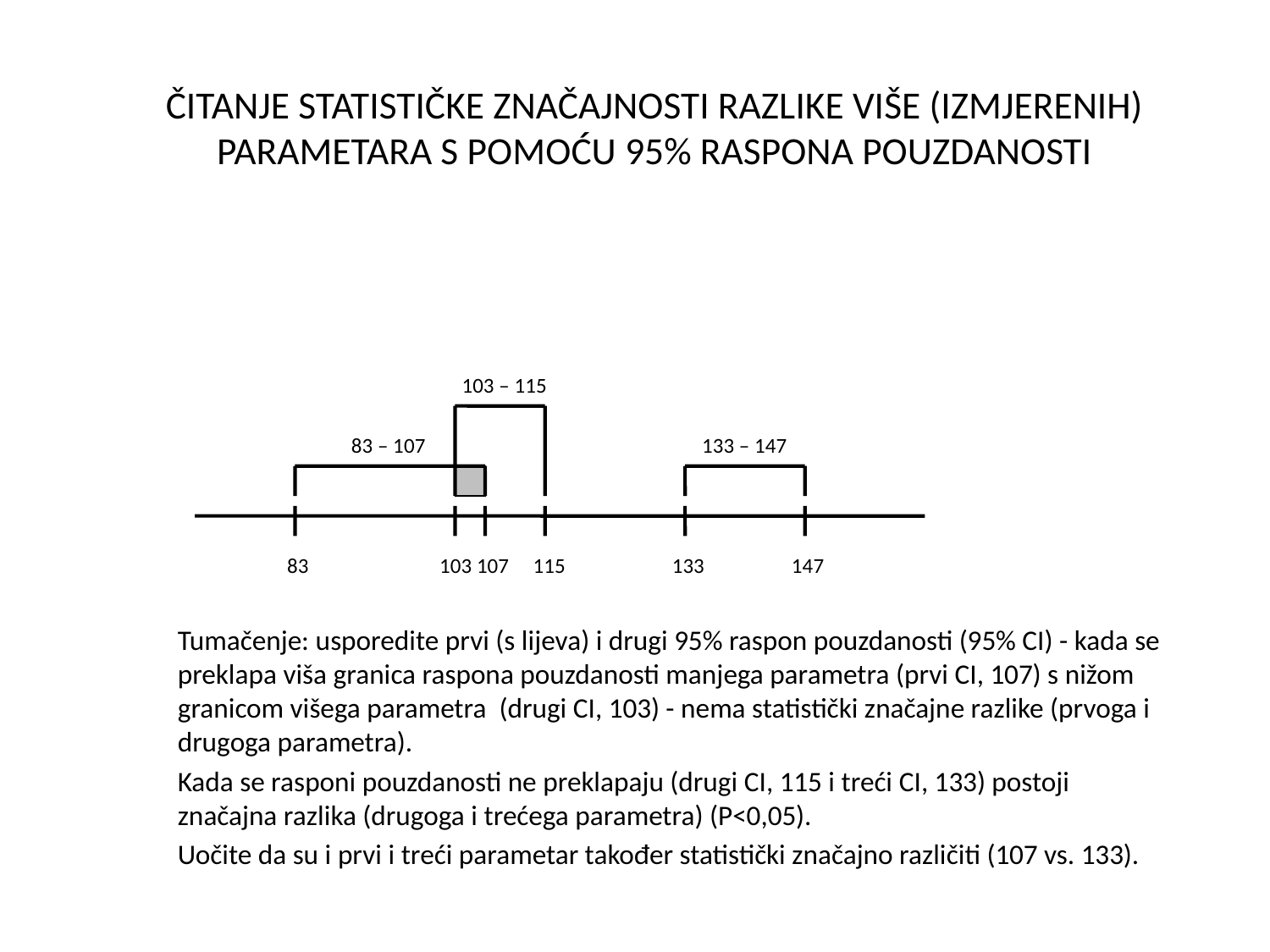

# ČITANJE STATISTIČKE ZNAČAJNOSTI RAZLIKE VIŠE (IZMJERENIH) PARAMETARA S POMOĆU 95% RASPONA POUZDANOSTI
103 – 115

83 – 107
133 – 147

  83                           103 107     115                      133                  147
Tumačenje: usporedite prvi (s lijeva) i drugi 95% raspon pouzdanosti (95% CI) - kada se preklapa viša granica raspona pouzdanosti manjega parametra (prvi CI, 107) s nižom granicom višega parametra  (drugi CI, 103) - nema statistički značajne razlike (prvoga i drugoga parametra).
Kada se rasponi pouzdanosti ne preklapaju (drugi CI, 115 i treći CI, 133) postoji značajna razlika (drugoga i trećega parametra) (P<0,05).
Uočite da su i prvi i treći parametar također statistički značajno različiti (107 vs. 133).